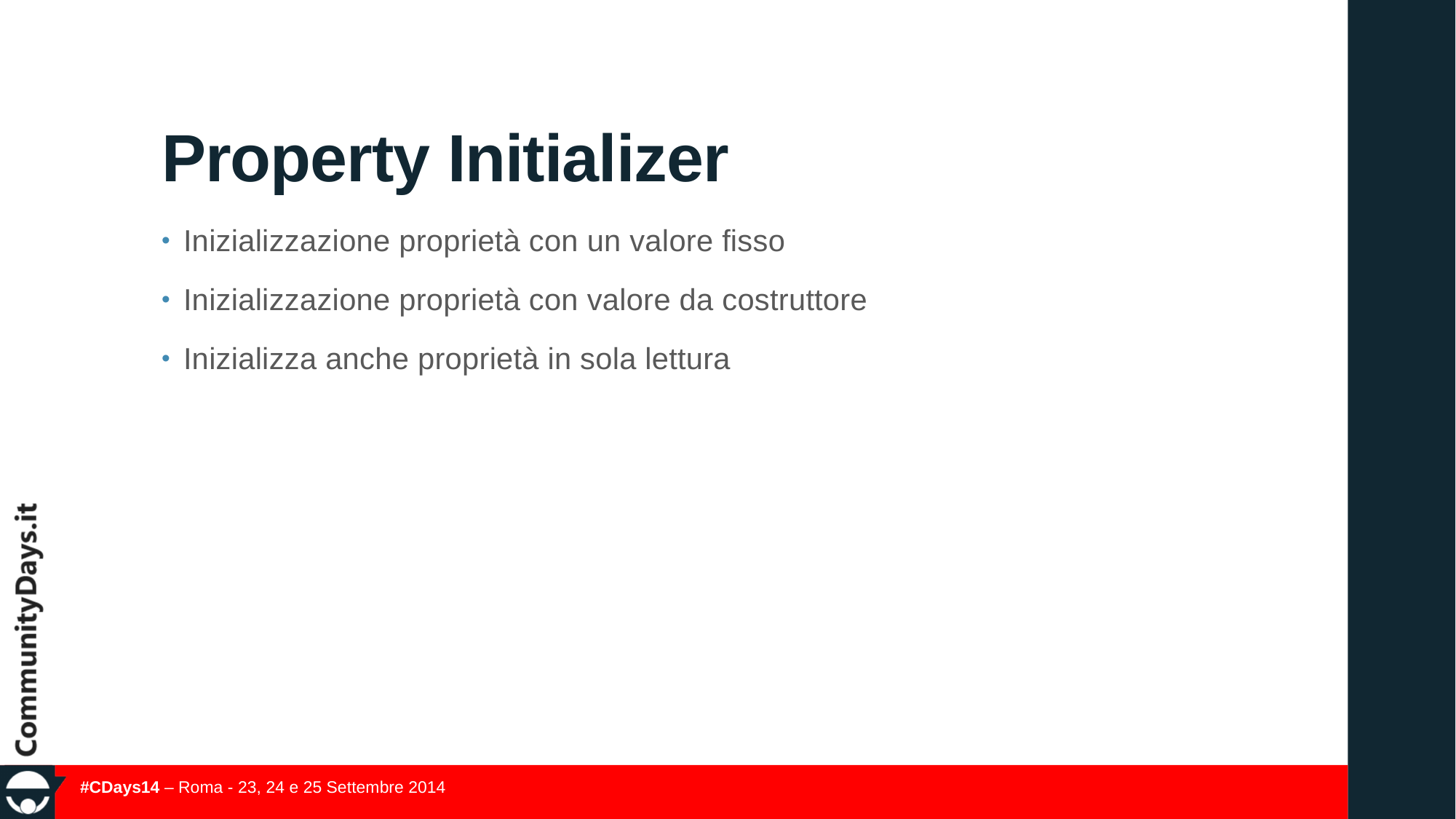

# Property Initializer
Inizializzazione proprietà con un valore fisso
Inizializzazione proprietà con valore da costruttore
Inizializza anche proprietà in sola lettura